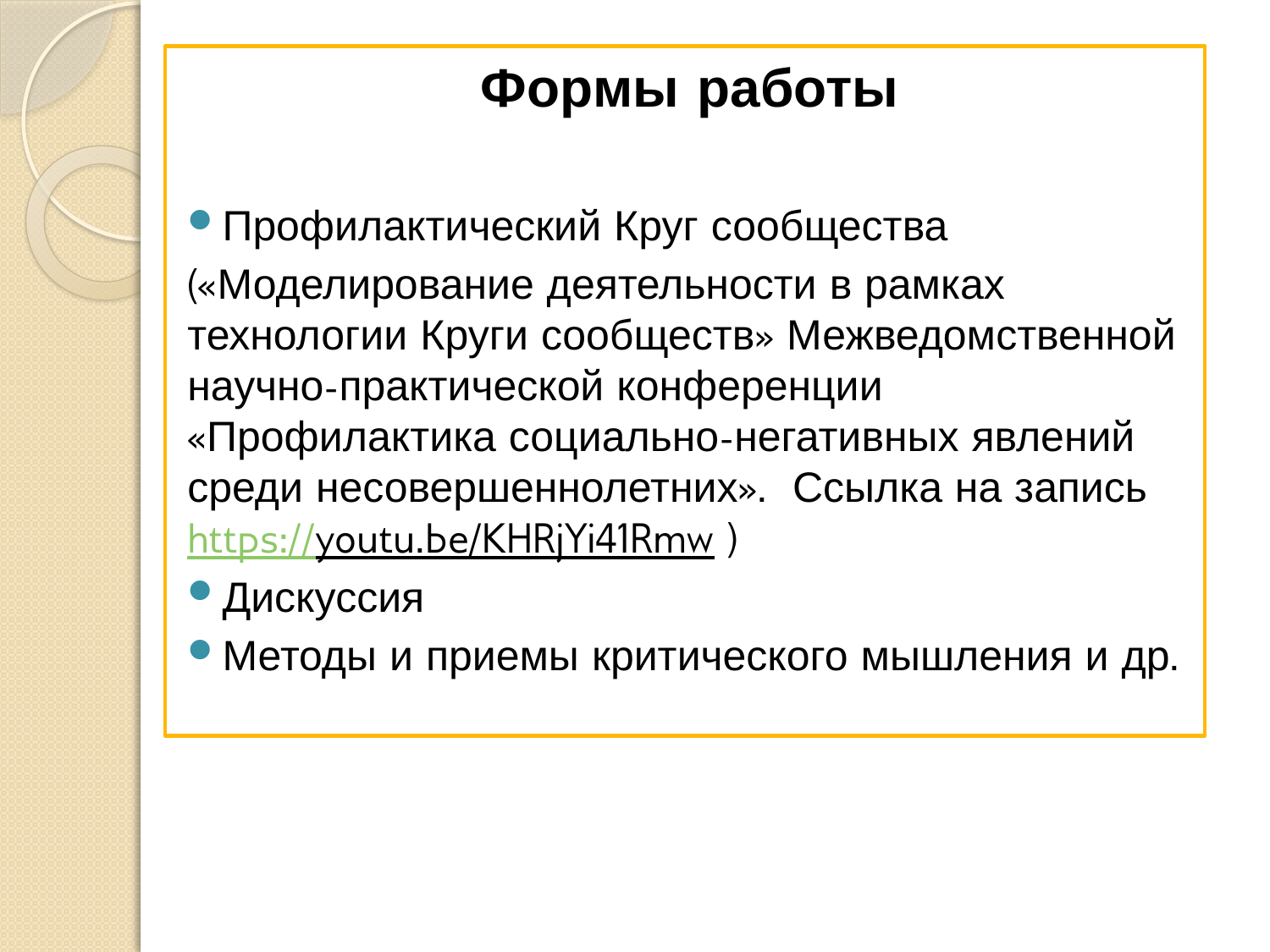

Формы работы

Профилактический Круг сообщества
(«Моделирование деятельности в рамках технологии Круги сообществ» Межведомственной научно-практической конференции «Профилактика социально-негативных явлений среди несовершеннолетних».  Ссылка на запись https://youtu.be/KHRjYi41Rmw )
Дискуссия
Методы и приемы критического мышления и др.